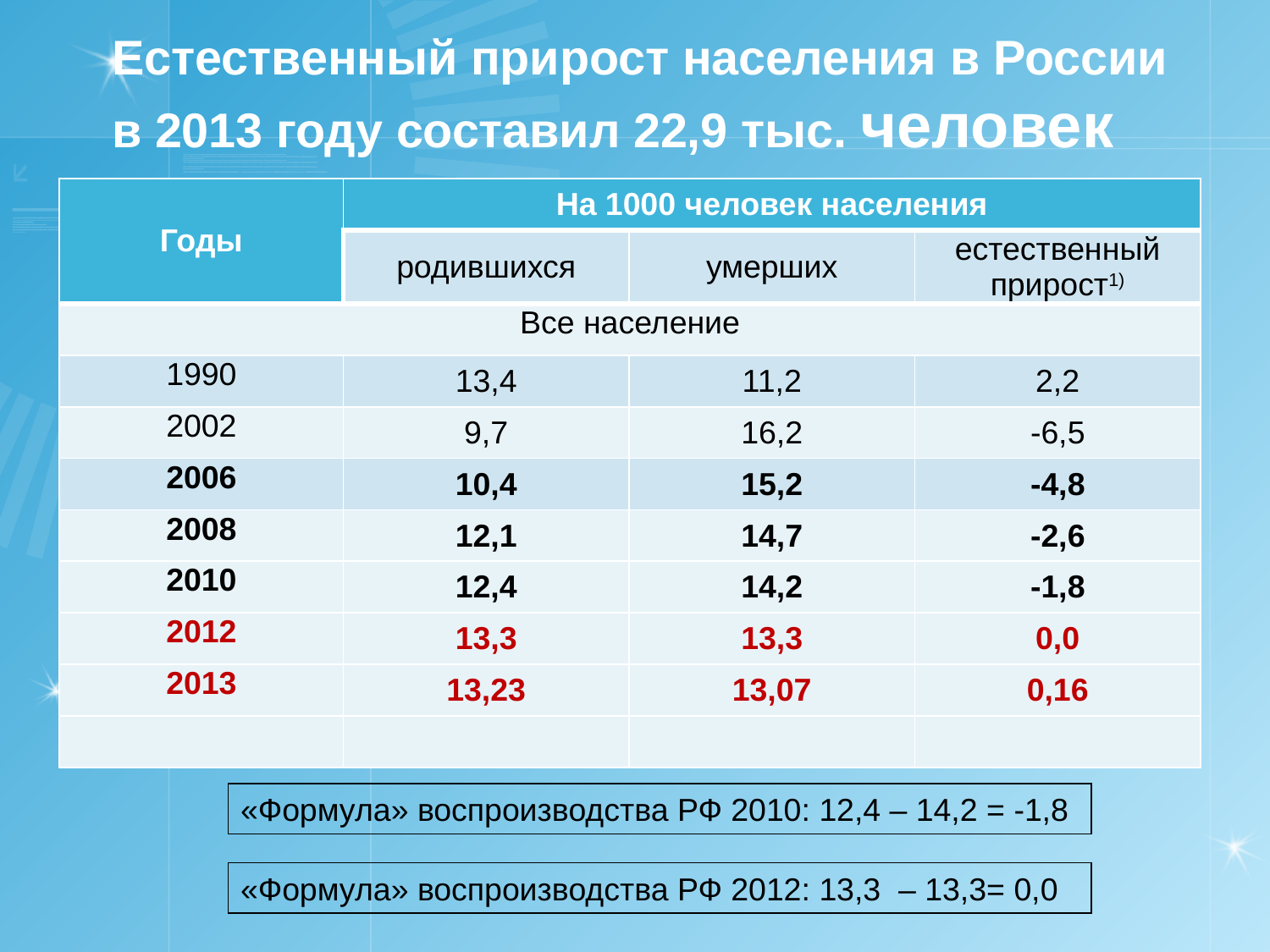

# Естественный прирост населения в России в 2013 году составил 22,9 тыс. человек
| Годы | На 1000 человек населения |  |  |
| --- | --- | --- | --- |
|  | родившихся | умерших | естественный прирост1) |
| Все население |  |  |  |
| 1990 | 13,4 | 11,2 | 2,2 |
| 2002 | 9,7 | 16,2 | -6,5 |
| 2006 | 10,4 | 15,2 | -4,8 |
| 2008 | 12,1 | 14,7 | -2,6 |
| 2010 | 12,4 | 14,2 | -1,8 |
| 2012 | 13,3 | 13,3 | 0,0 |
| 2013 | 13,23 | 13,07 | 0,16 |
|  |  |  |  |
«Формула» воспроизводства РФ 2010: 12,4 – 14,2 = -1,8
«Формула» воспроизводства РФ 2012: 13,3  – 13,3= 0,0